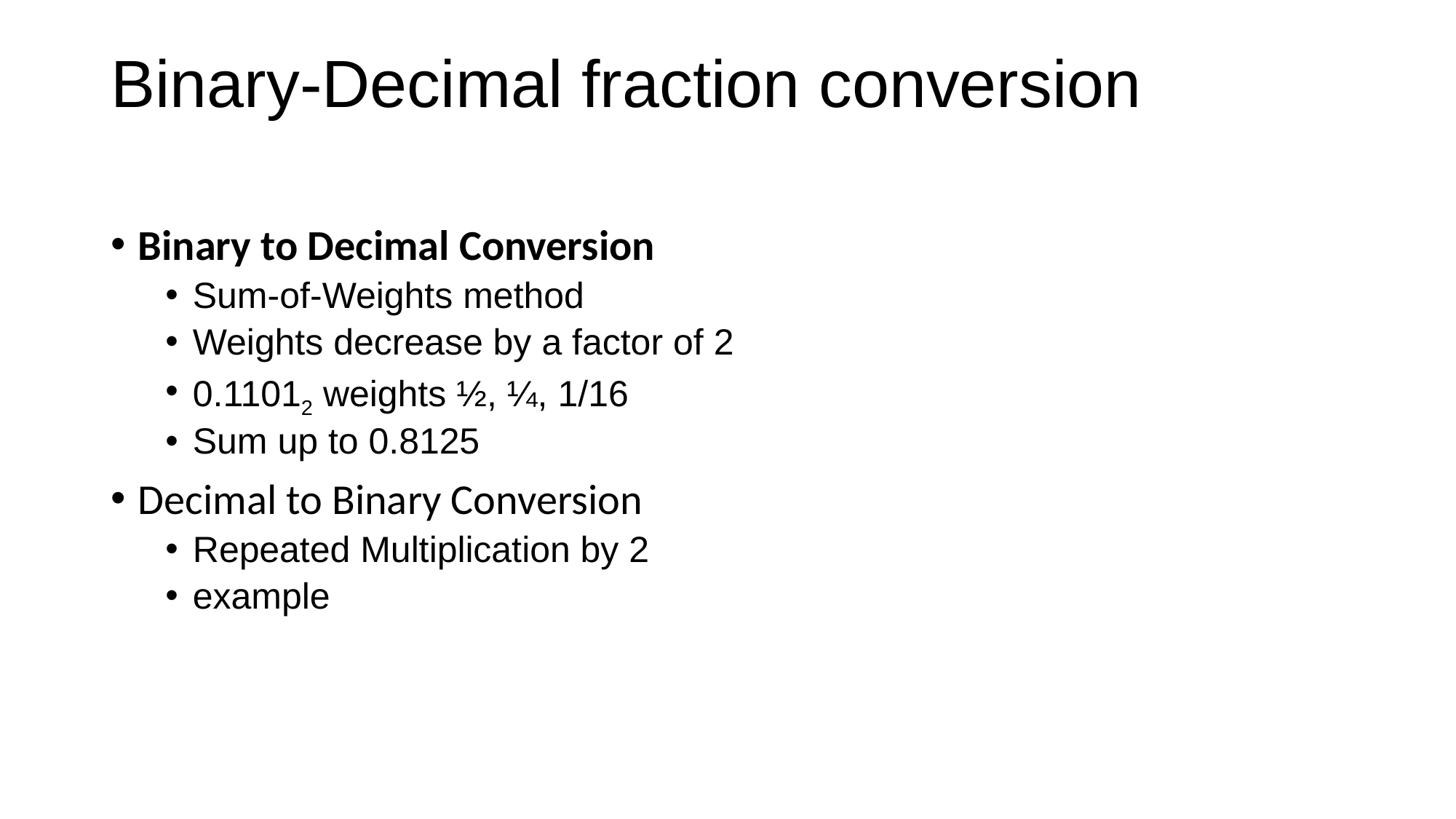

# Binary-Decimal fraction conversion
Binary to Decimal Conversion
Sum-of-Weights method
Weights decrease by a factor of 2
0.11012 weights ½, ¼, 1/16
Sum up to 0.8125
Decimal to Binary Conversion
Repeated Multiplication by 2
example